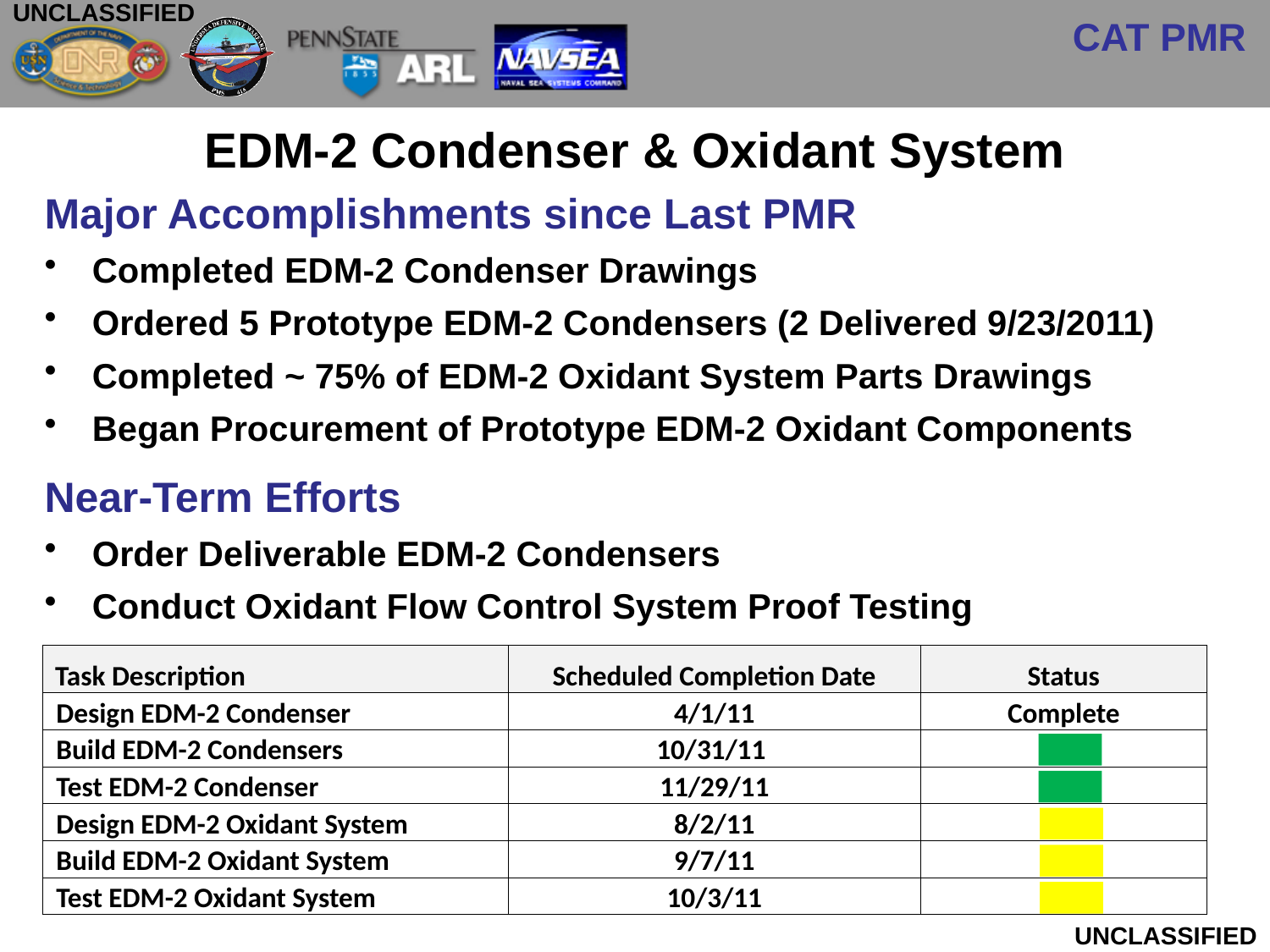

# EDM-2 Condenser & Oxidant System
Major Accomplishments since Last PMR
Completed EDM-2 Condenser Drawings
Ordered 5 Prototype EDM-2 Condensers (2 Delivered 9/23/2011)
Completed ~ 75% of EDM-2 Oxidant System Parts Drawings
Began Procurement of Prototype EDM-2 Oxidant Components
Near-Term Efforts
Order Deliverable EDM-2 Condensers
Conduct Oxidant Flow Control System Proof Testing
| Task Description | Scheduled Completion Date | Status |
| --- | --- | --- |
| Design EDM-2 Condenser | 4/1/11 | Complete |
| Build EDM-2 Condensers | 10/31/11 |  |
| Test EDM-2 Condenser | 11/29/11 |  |
| Design EDM-2 Oxidant System | 8/2/11 |  |
| Build EDM-2 Oxidant System | 9/7/11 |  |
| Test EDM-2 Oxidant System | 10/3/11 |  |